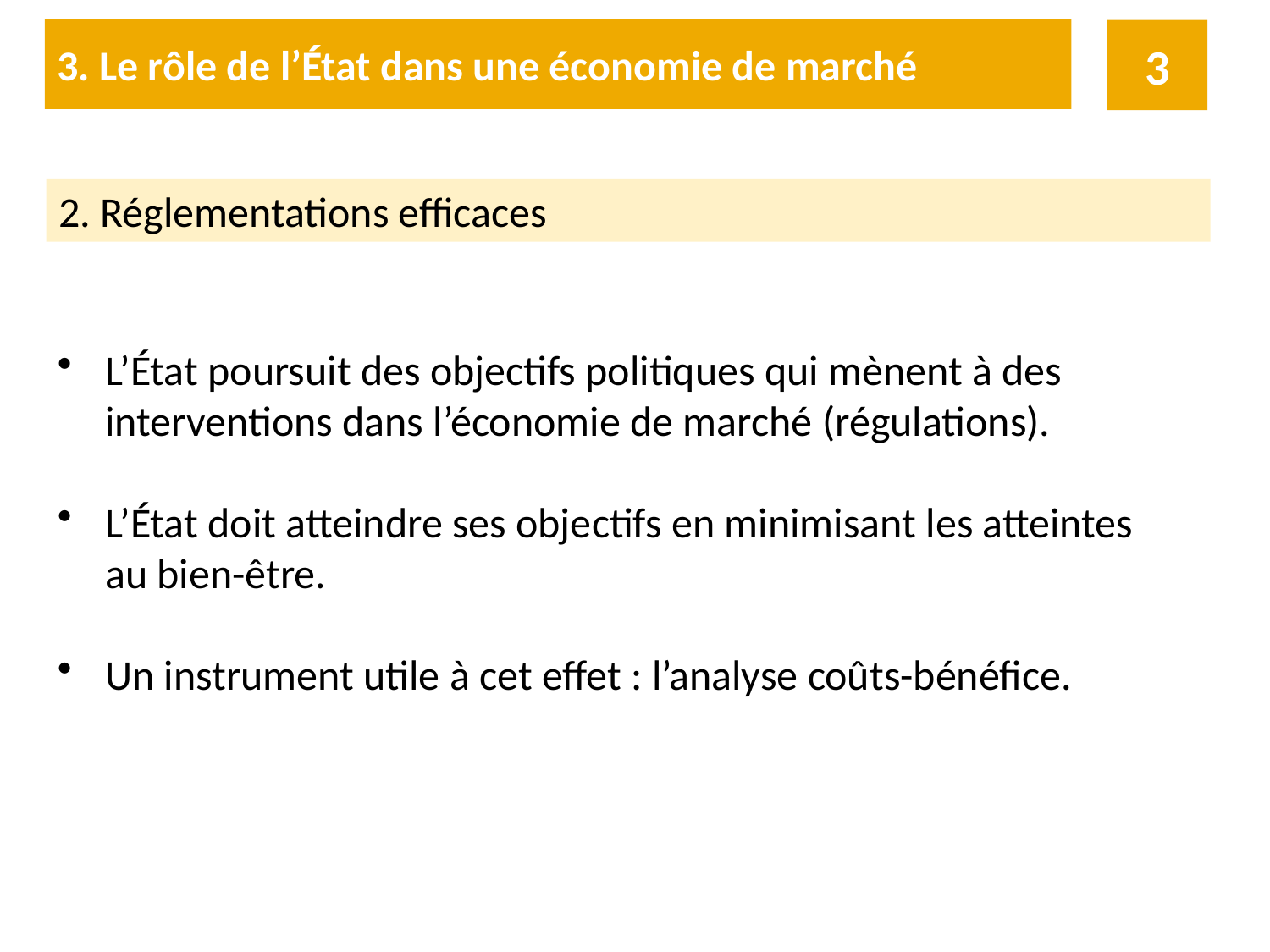

3. Le rôle de l’État dans une économie de marché
3

2. Réglementations efficaces
L’État poursuit des objectifs politiques qui mènent à des interventions dans l’économie de marché (régulations).

L’État doit atteindre ses objectifs en minimisant les atteintes au bien-être.

Un instrument utile à cet effet : l’analyse coûts-bénéfice.